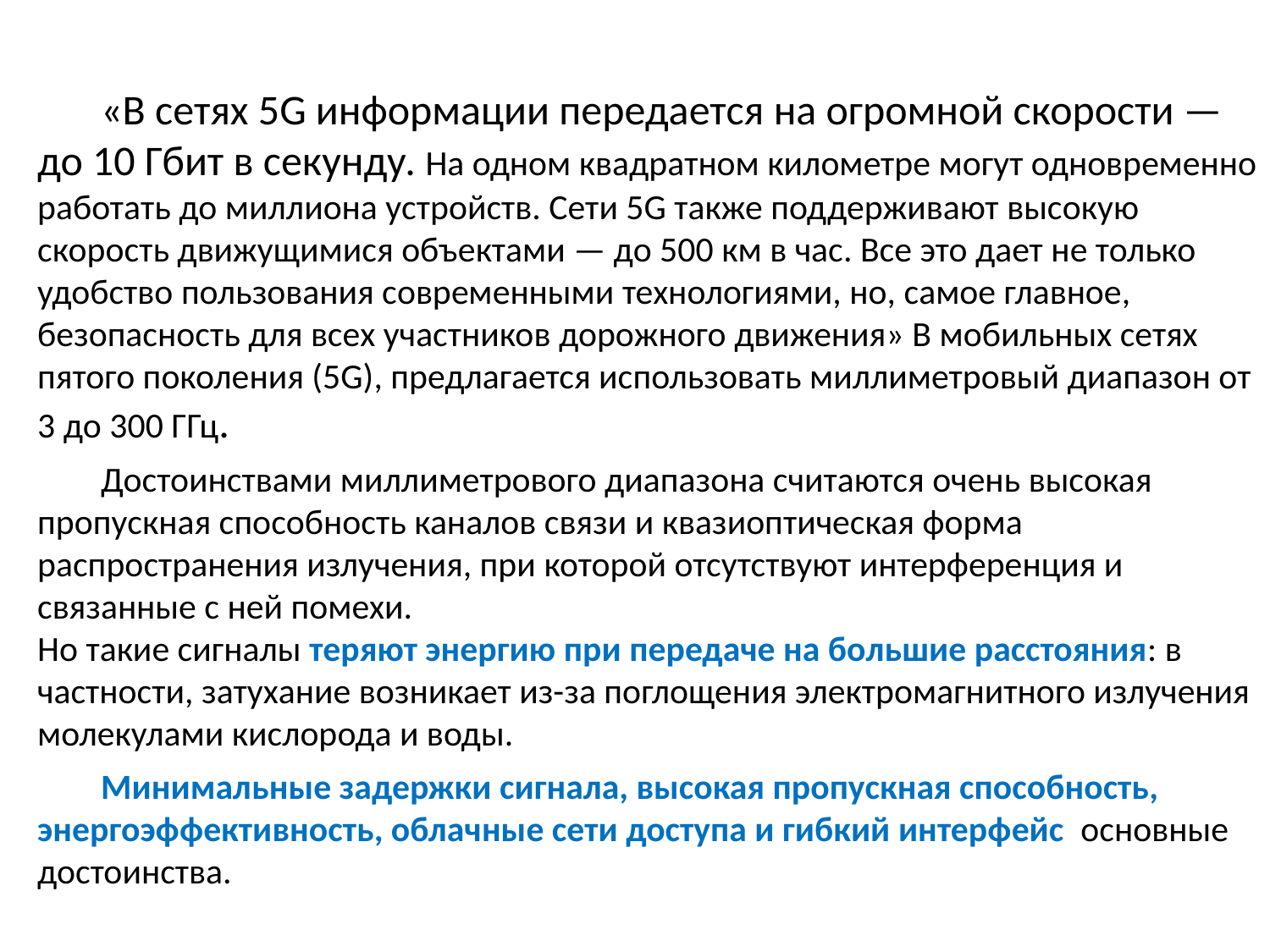

«В сетях 5G информации передается на огромной скорости — до 10 Гбит в секунду. На одном квадратном километре могут одновременно работать до миллиона устройств. Сети 5G также поддерживают высокую скорость движущимися объектами — до 500 км в час. Все это дает не только удобство пользования современными технологиями, но, самое главное, безопасность для всех участников дорожного движения» В мобильных сетях пятого поколения (5G), предлагается использовать миллиметровый диапазон от 3 до 300 ГГц.
Достоинствами миллиметрового диапазона считаются очень высокая пропускная способность каналов связи и квазиоптическая форма распространения излучения, при которой отсутствуют интерференция и связанные с ней помехи.
Но такие сигналы теряют энергию при передаче на большие расстояния: в частности, затухание возникает из-за поглощения электромагнитного излучения молекулами кислорода и воды.
Минимальные задержки сигнала, высокая пропускная способность, энергоэффективность, облачные сети доступа и гибкий интерфейс  основные достоинства.